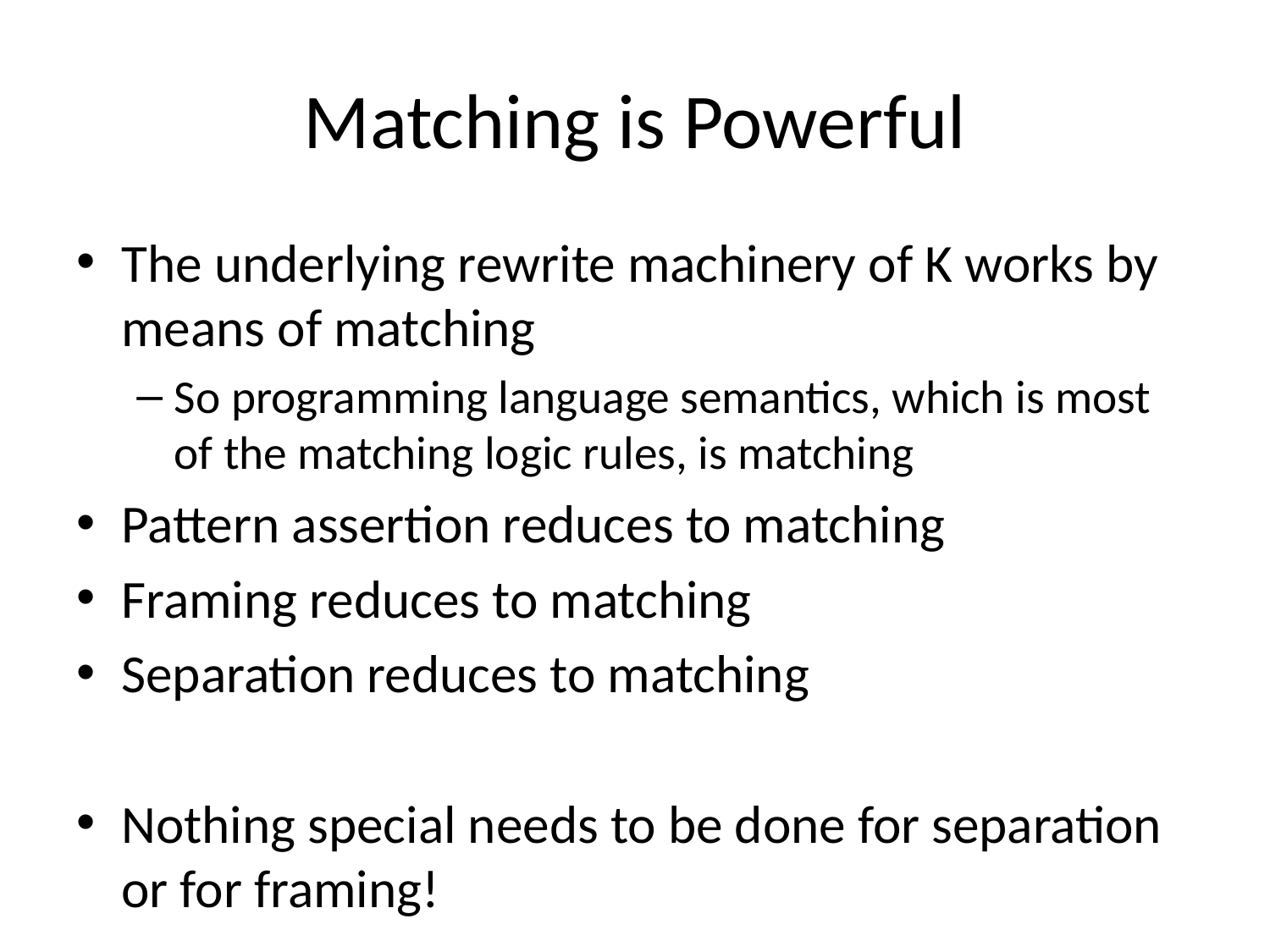

# Matching is Powerful
The underlying rewrite machinery of K works by means of matching
So programming language semantics, which is most of the matching logic rules, is matching
Pattern assertion reduces to matching
Framing reduces to matching
Separation reduces to matching

Nothing special needs to be done for separation or for framing!